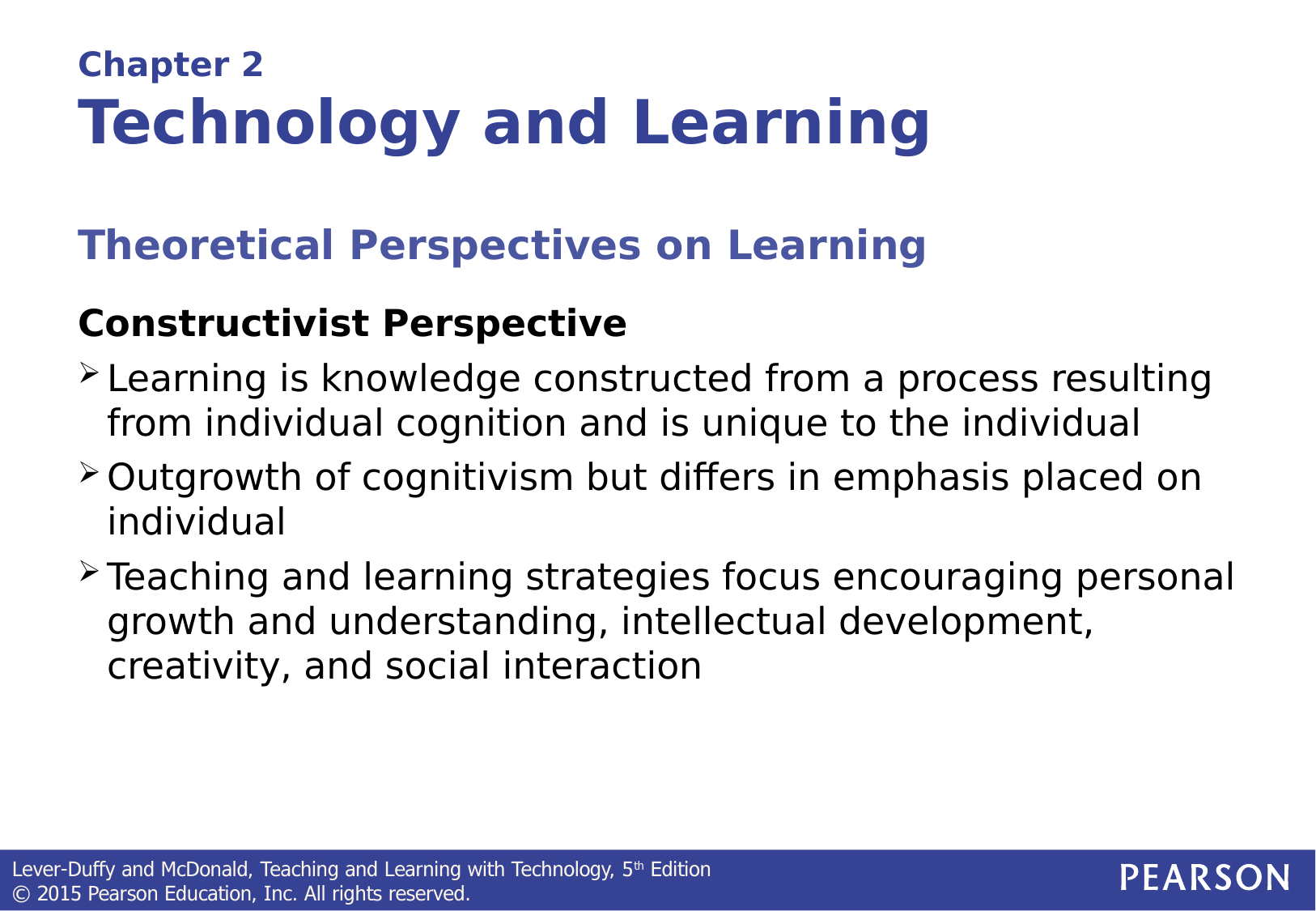

# Chapter 2 Technology and Learning
Theoretical Perspectives on Learning
Constructivist Perspective
Learning is knowledge constructed from a process resulting from individual cognition and is unique to the individual
Outgrowth of cognitivism but differs in emphasis placed on individual
Teaching and learning strategies focus encouraging personal growth and understanding, intellectual development, creativity, and social interaction